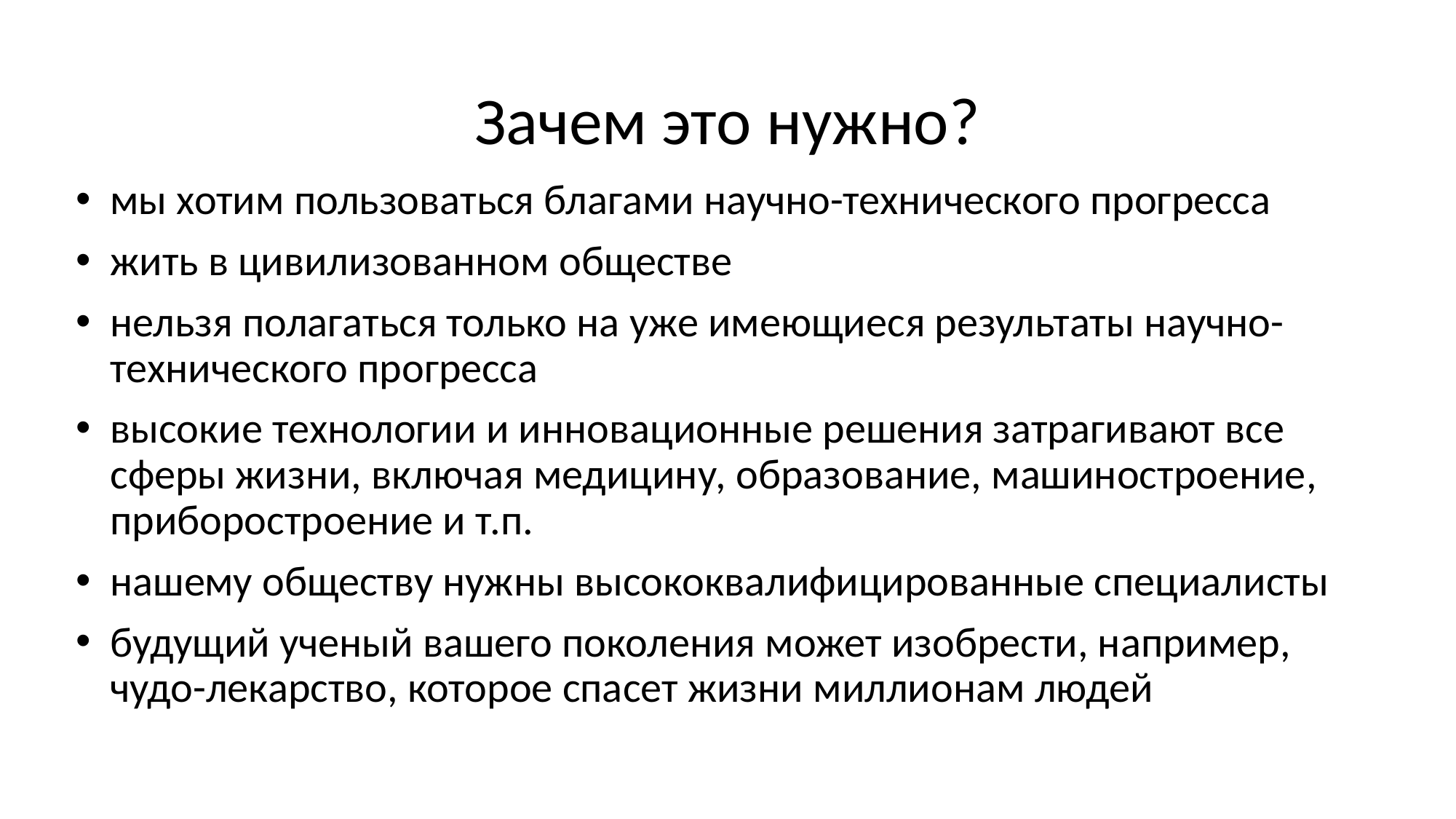

# Зачем это нужно?
мы хотим пользоваться благами научно-технического прогресса
жить в цивилизованном обществе
нельзя полагаться только на уже имеющиеся результаты научно-технического прогресса
высокие технологии и инновационные решения затрагивают все сферы жизни, включая медицину, образование, машиностроение, приборостроение и т.п.
нашему обществу нужны высококвалифицированные специалисты
будущий ученый вашего поколения может изобрести, например, чудо-лекарство, которое спасет жизни миллионам людей